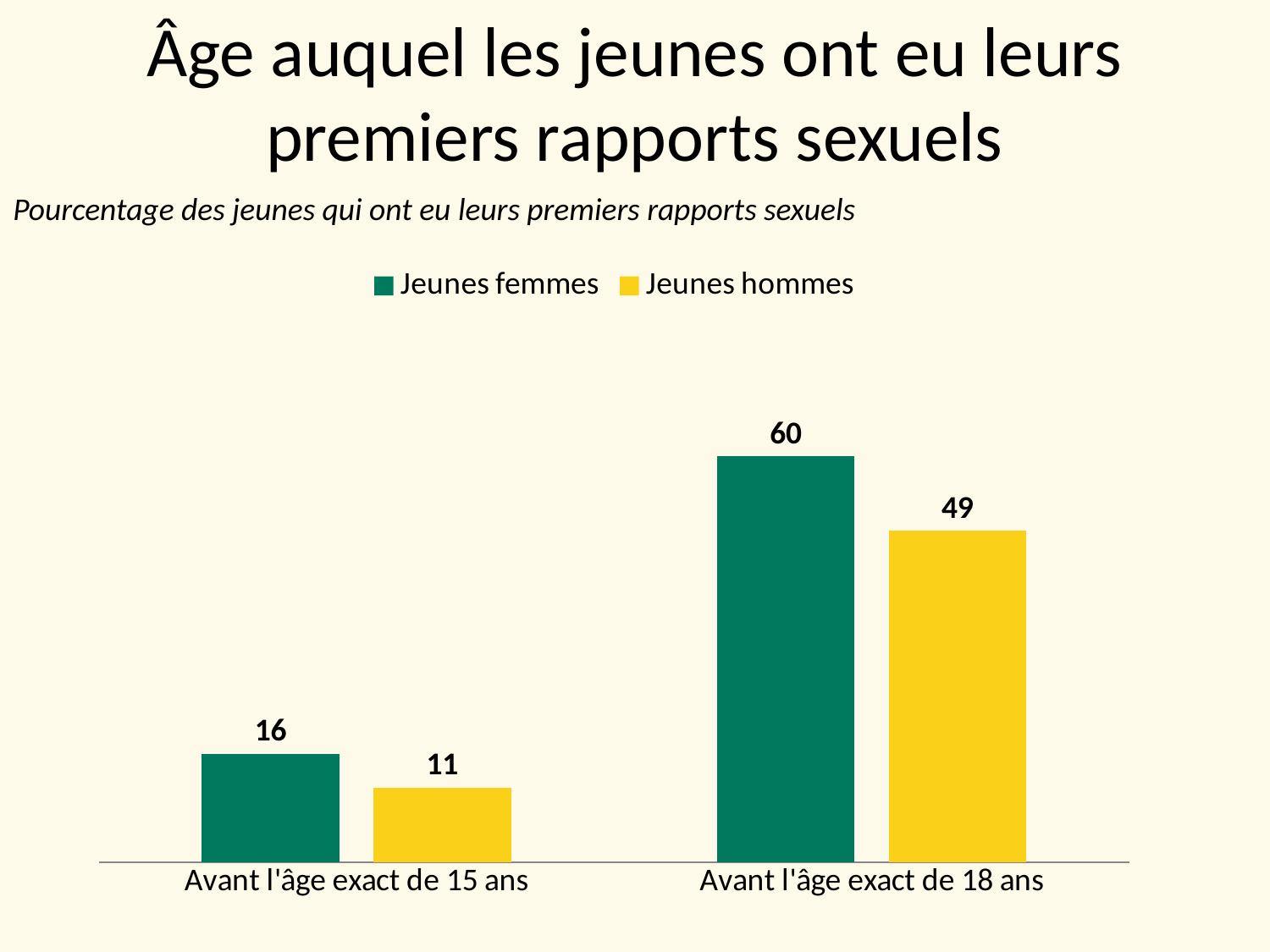

Âge auquel les jeunes ont eu leurs premiers rapports sexuels
Pourcentage des jeunes qui ont eu leurs premiers rapports sexuels

### Chart

| Category | Jeunes femmes | Jeunes hommes |
|---|---|---|
| Avant l'âge exact de 15 ans | 16.0 | 11.0 |
| Avant l'âge exact de 18 ans | 60.0 | 49.0 |